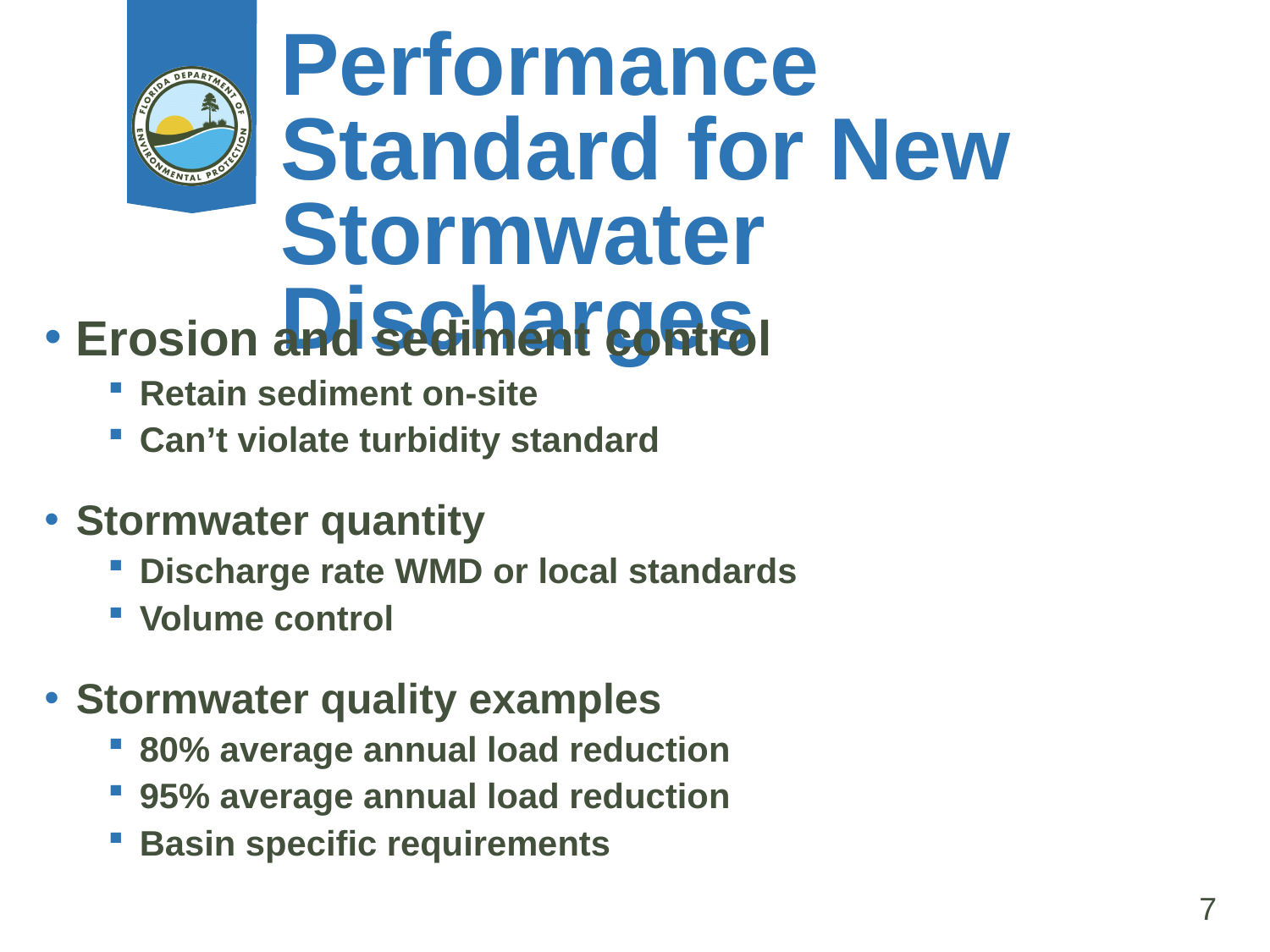

# Performance Standard for New Stormwater Discharges
Erosion and sediment control
Retain sediment on-site
Can’t violate turbidity standard
Stormwater quantity
Discharge rate WMD or local standards
Volume control
Stormwater quality examples
80% average annual load reduction
95% average annual load reduction
Basin specific requirements